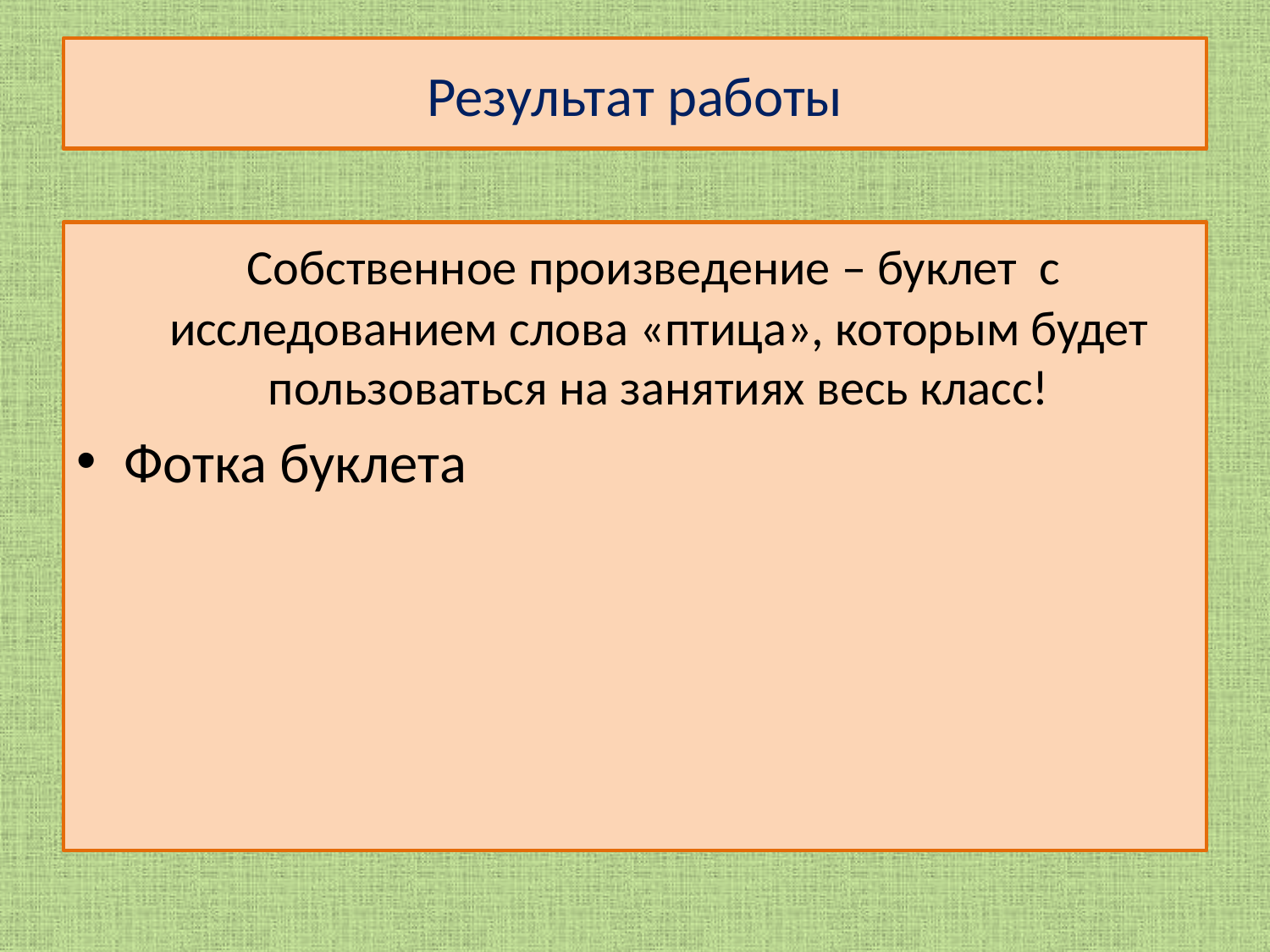

# Результат работы
   Собственное произведение – буклет  с исследованием слова «птица», которым будет пользоваться на занятиях весь класс!
Фотка буклета